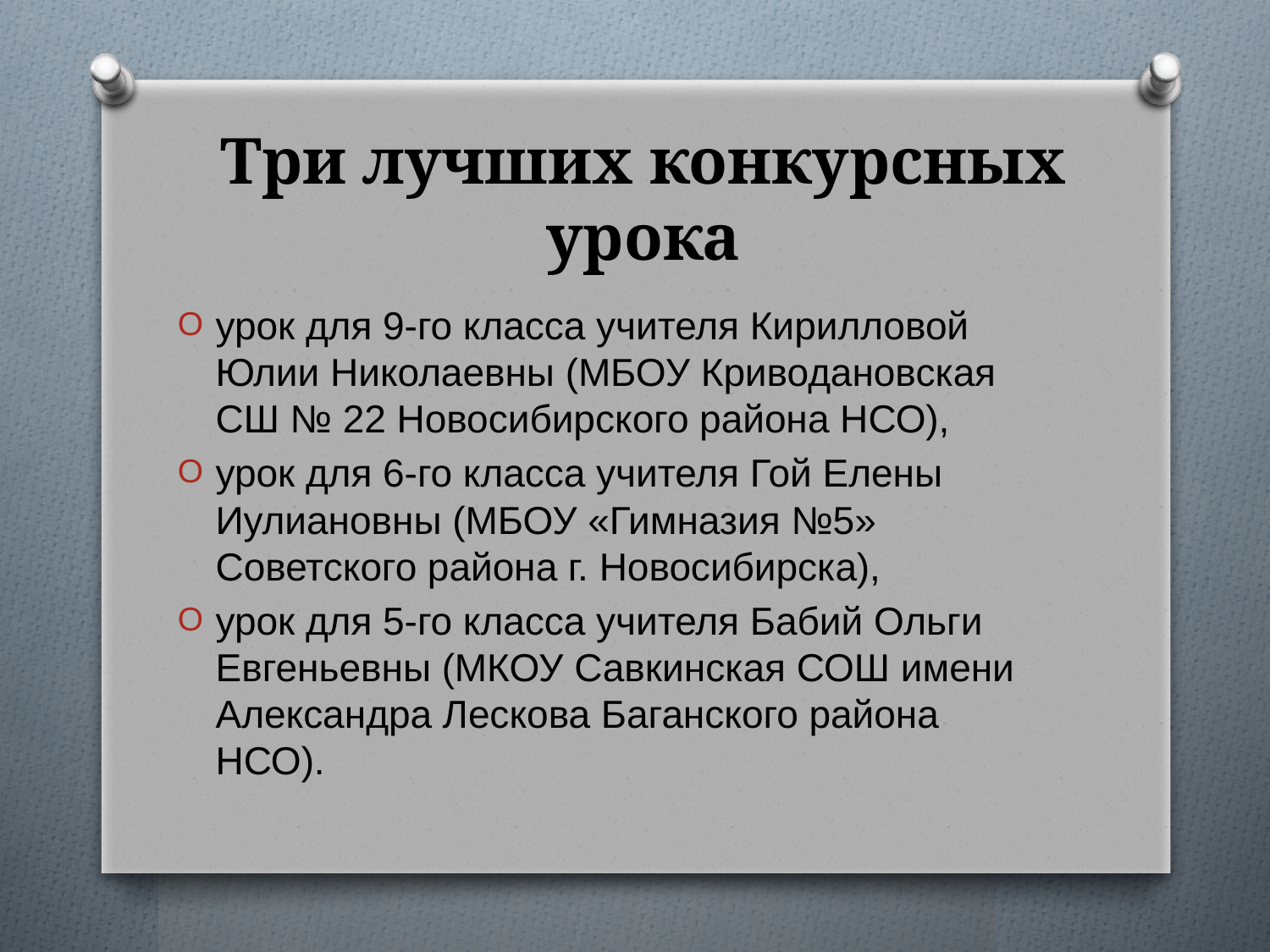

# Три лучших конкурсных урока
урок для 9-го класса учителя Кирилловой Юлии Николаевны (МБОУ Криводановская СШ № 22 Новосибирского района НСО),
урок для 6-го класса учителя Гой Елены Иулиановны (МБОУ «Гимназия №5» Советского района г. Новосибирска),
урок для 5-го класса учителя Бабий Ольги Евгеньевны (МКОУ Савкинская СОШ имени Александра Лескова Баганского района НСО).